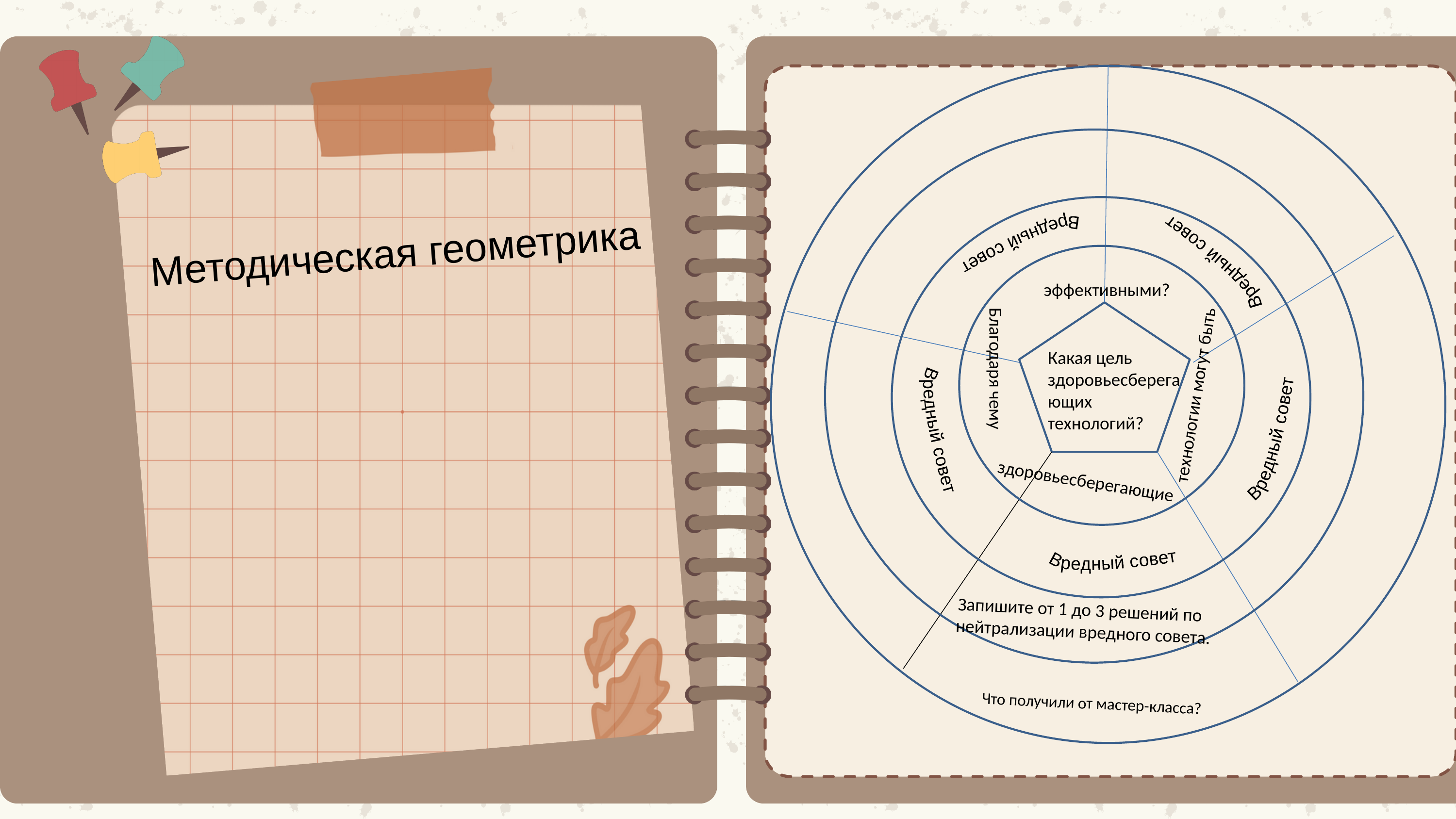

Методическая геометрика
Вредный совет

Вредный совет
эффективными?

Какая цель здоровьесберегающих технологий?
Благодаря чему
технологии могут быть
Вредный совет
Вредный совет
здоровьесберегающие
Вредный совет
Запишите от 1 до 3 решений по
нейтрализации вредного совета.
Что получили от мастер-класса?